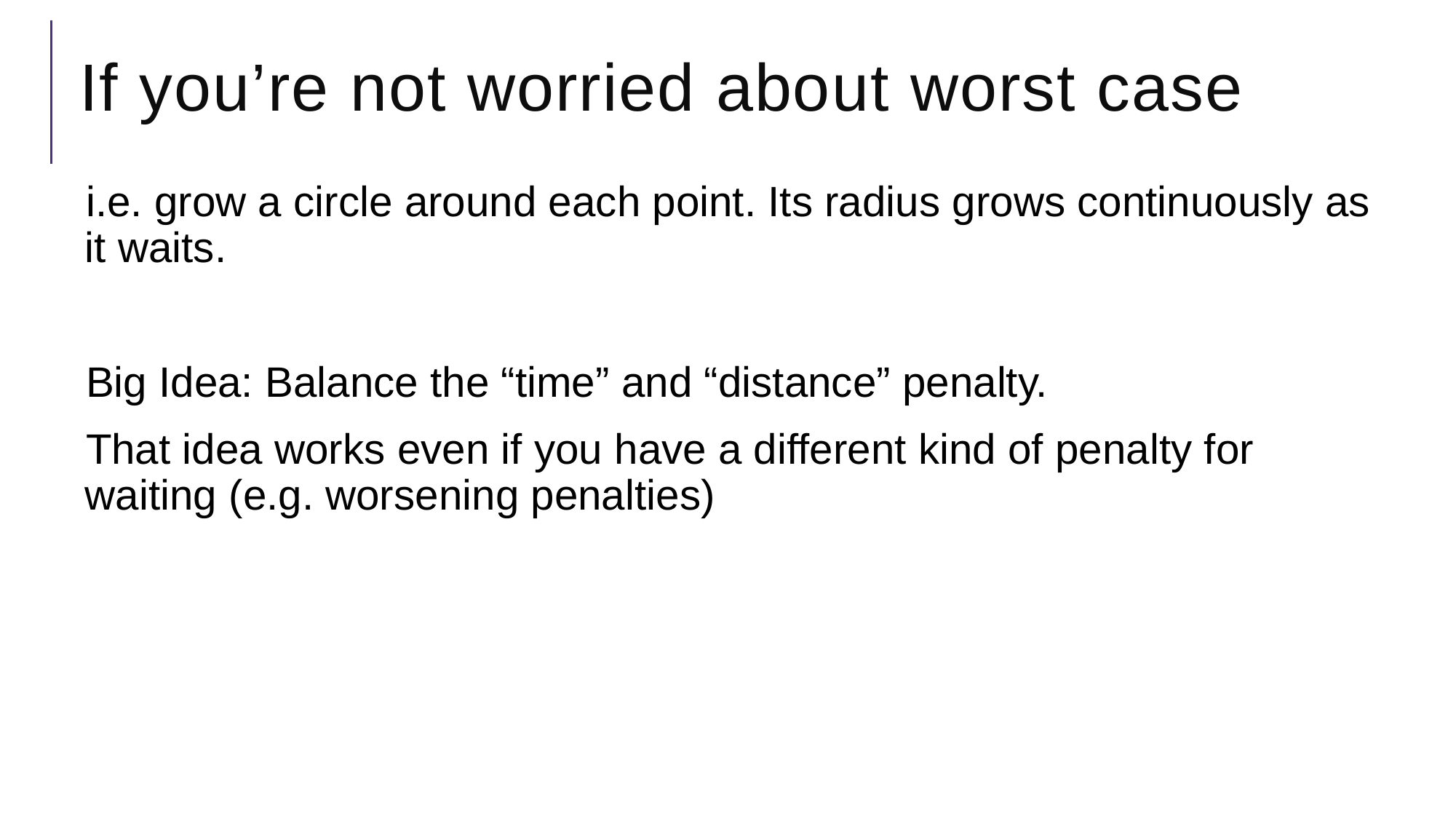

# If you’re not worried about worst case
i.e. grow a circle around each point. Its radius grows continuously as it waits.

Big Idea: Balance the “time” and “distance” penalty.
That idea works even if you have a different kind of penalty for waiting (e.g. worsening penalties)